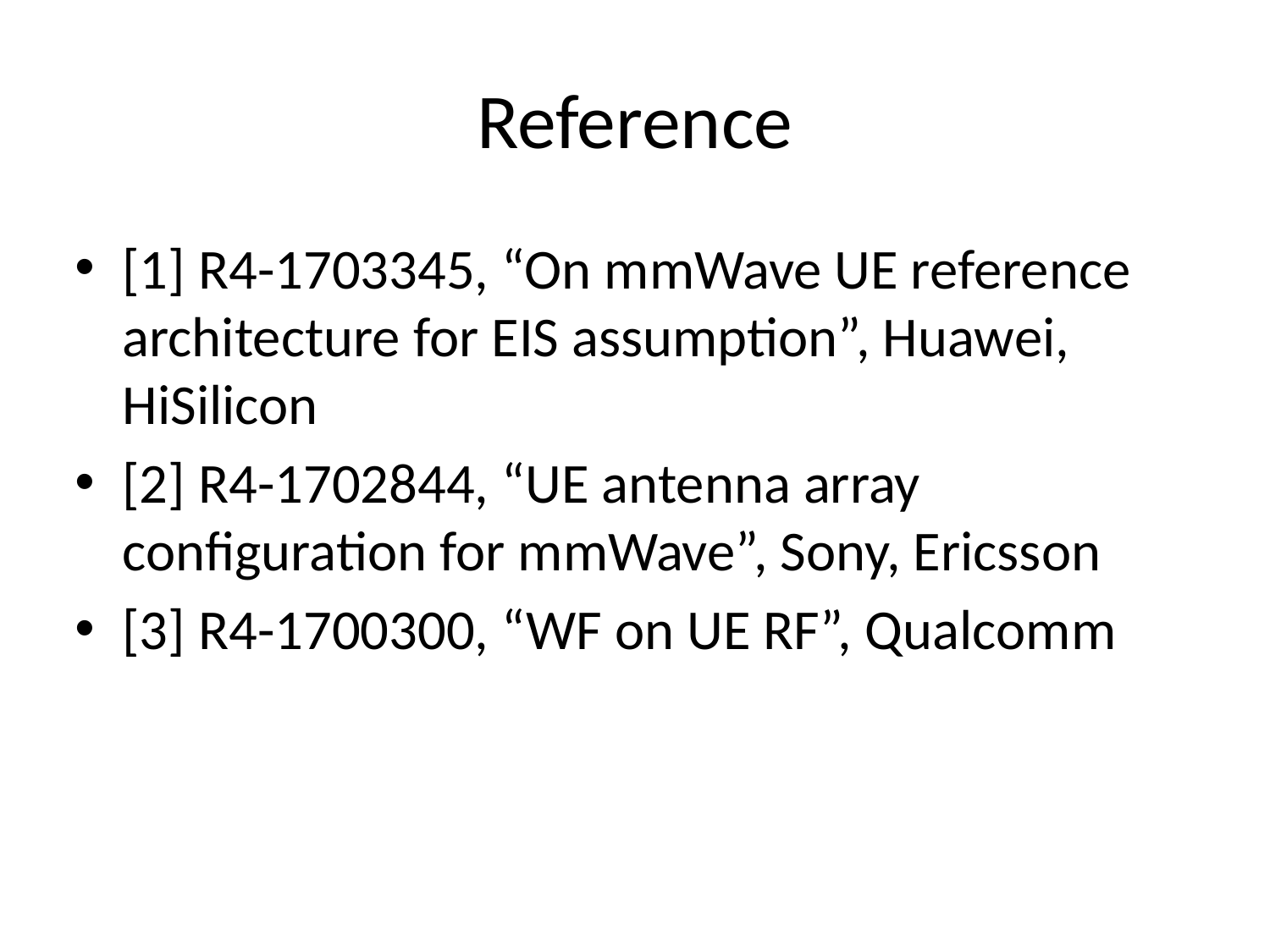

# Reference
[1] R4-1703345, “On mmWave UE reference architecture for EIS assumption”, Huawei, HiSilicon
[2] R4-1702844, “UE antenna array configuration for mmWave”, Sony, Ericsson
[3] R4-1700300, “WF on UE RF”, Qualcomm